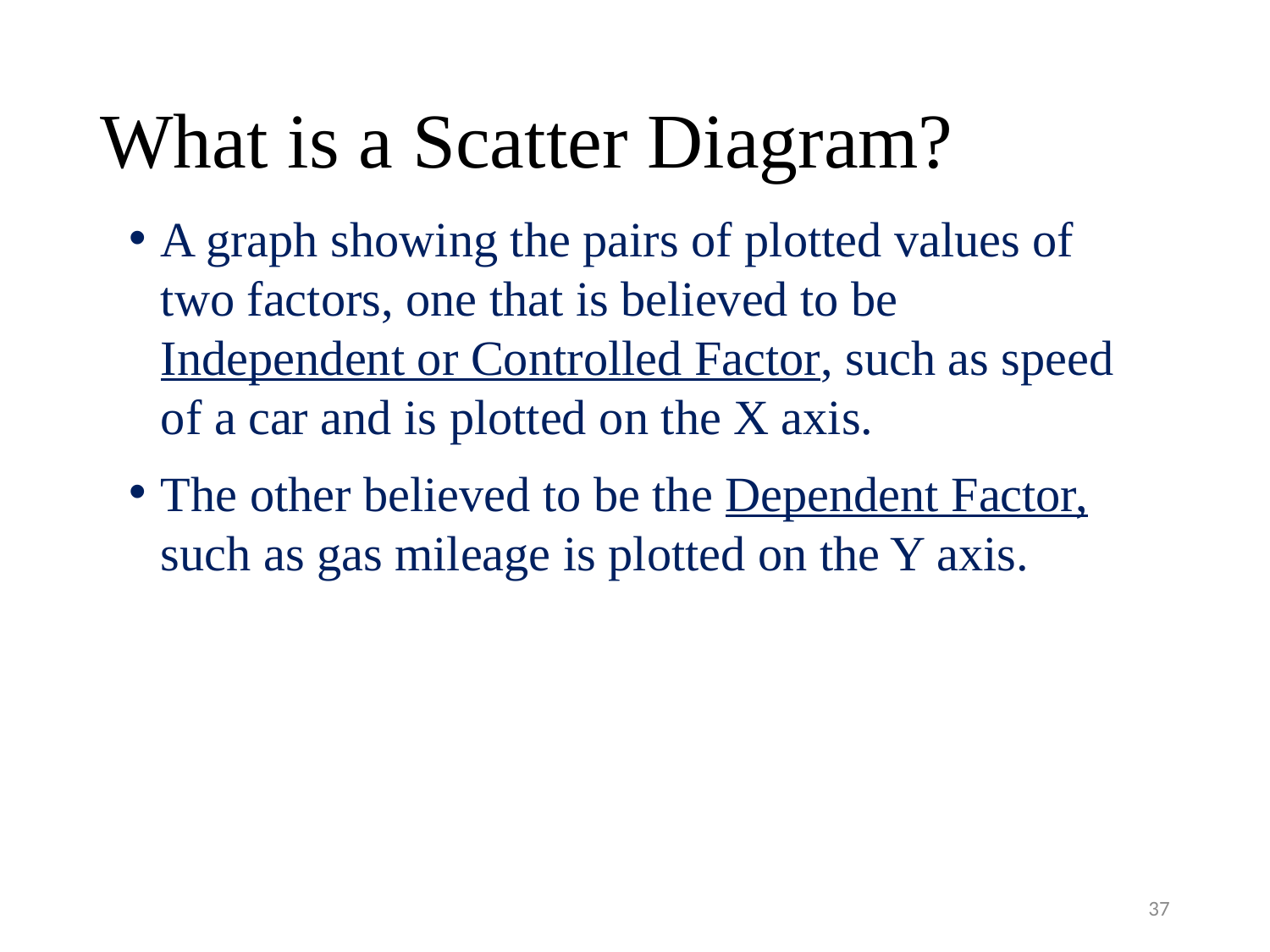

# What is a Scatter Diagram?
A graph showing the pairs of plotted values of two factors, one that is believed to be Independent or Controlled Factor, such as speed of a car and is plotted on the X axis.
The other believed to be the Dependent Factor, such as gas mileage is plotted on the Y axis.
37